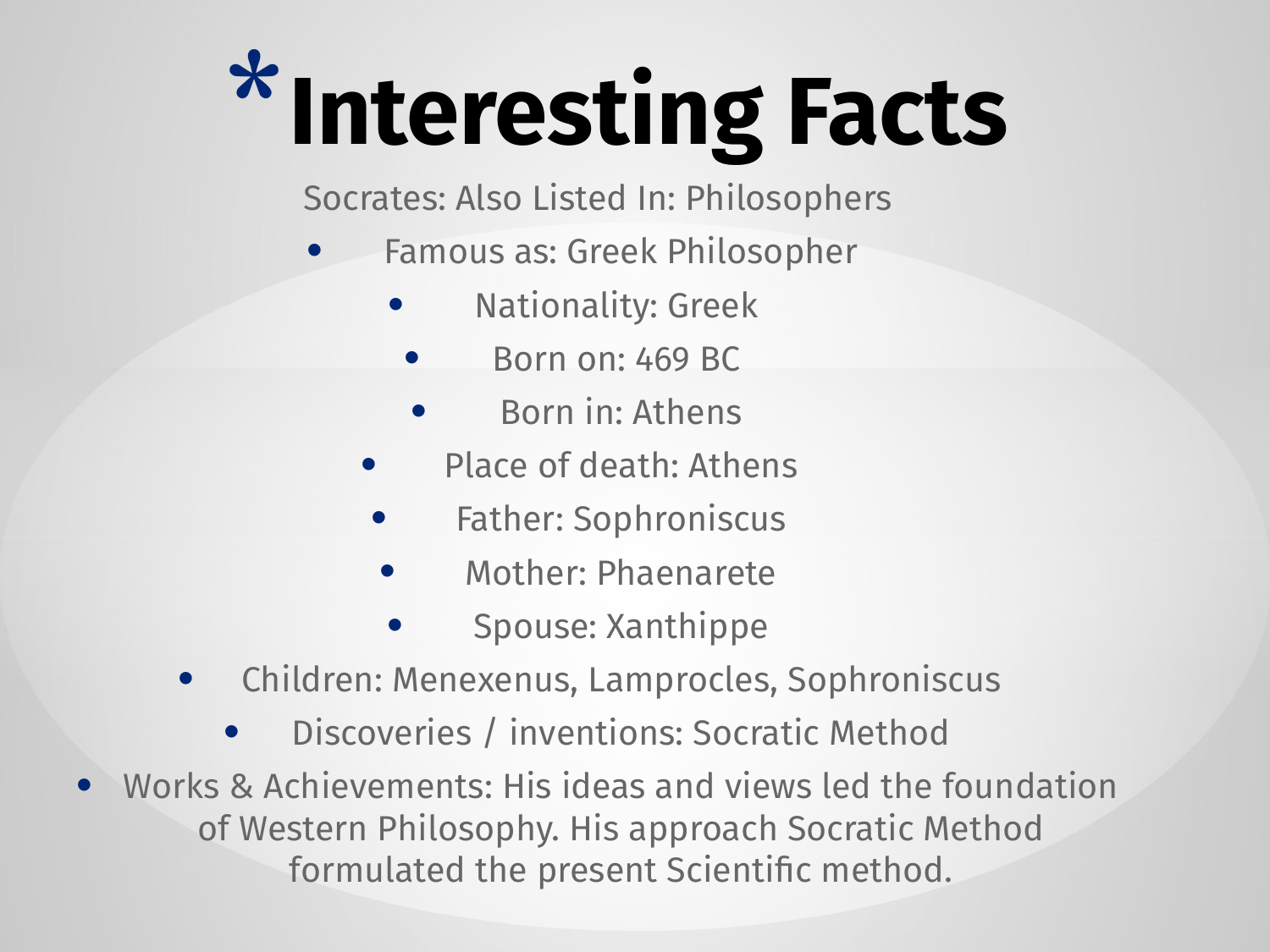

# Interesting Facts
Socrates: Also Listed In: Philosophers
Famous as: Greek Philosopher
Nationality: Greek
Born on: 469 BC
Born in: Athens
Place of death: Athens
Father: Sophroniscus
Mother: Phaenarete
Spouse: Xanthippe
Children: Menexenus, Lamprocles, Sophroniscus
Discoveries / inventions: Socratic Method
Works & Achievements: His ideas and views led the foundation of Western Philosophy. His approach Socratic Method formulated the present Scientific method.